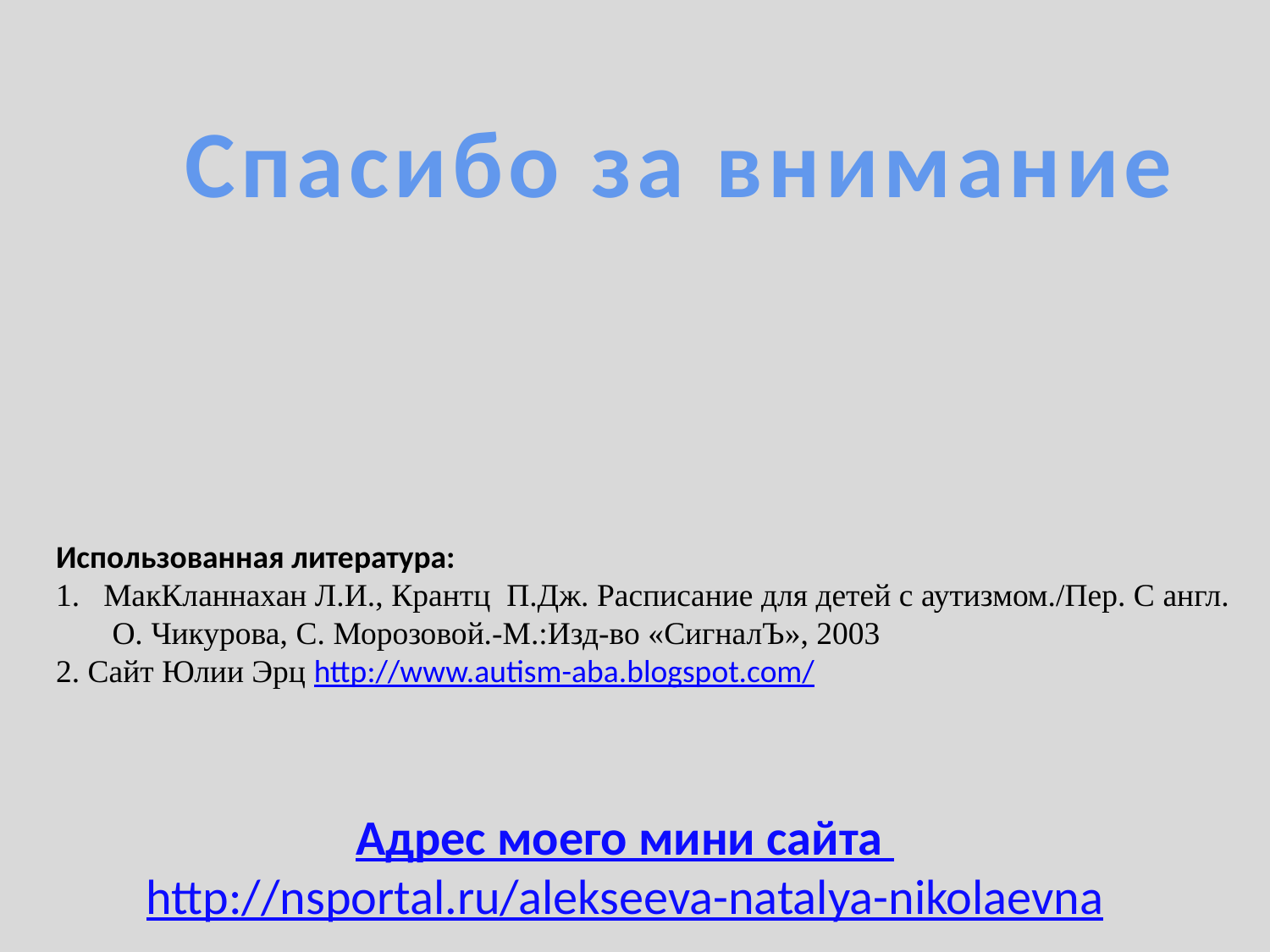

Спасибо за внимание
Использованная литература:
МакКланнахан Л.И., Крантц  П.Дж. Расписание для детей с аутизмом./Пер. С англ.
       О. Чикурова, С. Морозовой.-М.:Изд-во «СигналЪ», 2003
2. Сайт Юлии Эрц http://www.autism-aba.blogspot.com/

Адрес моего мини сайта
http://nsportal.ru/alekseeva-natalya-nikolaevna